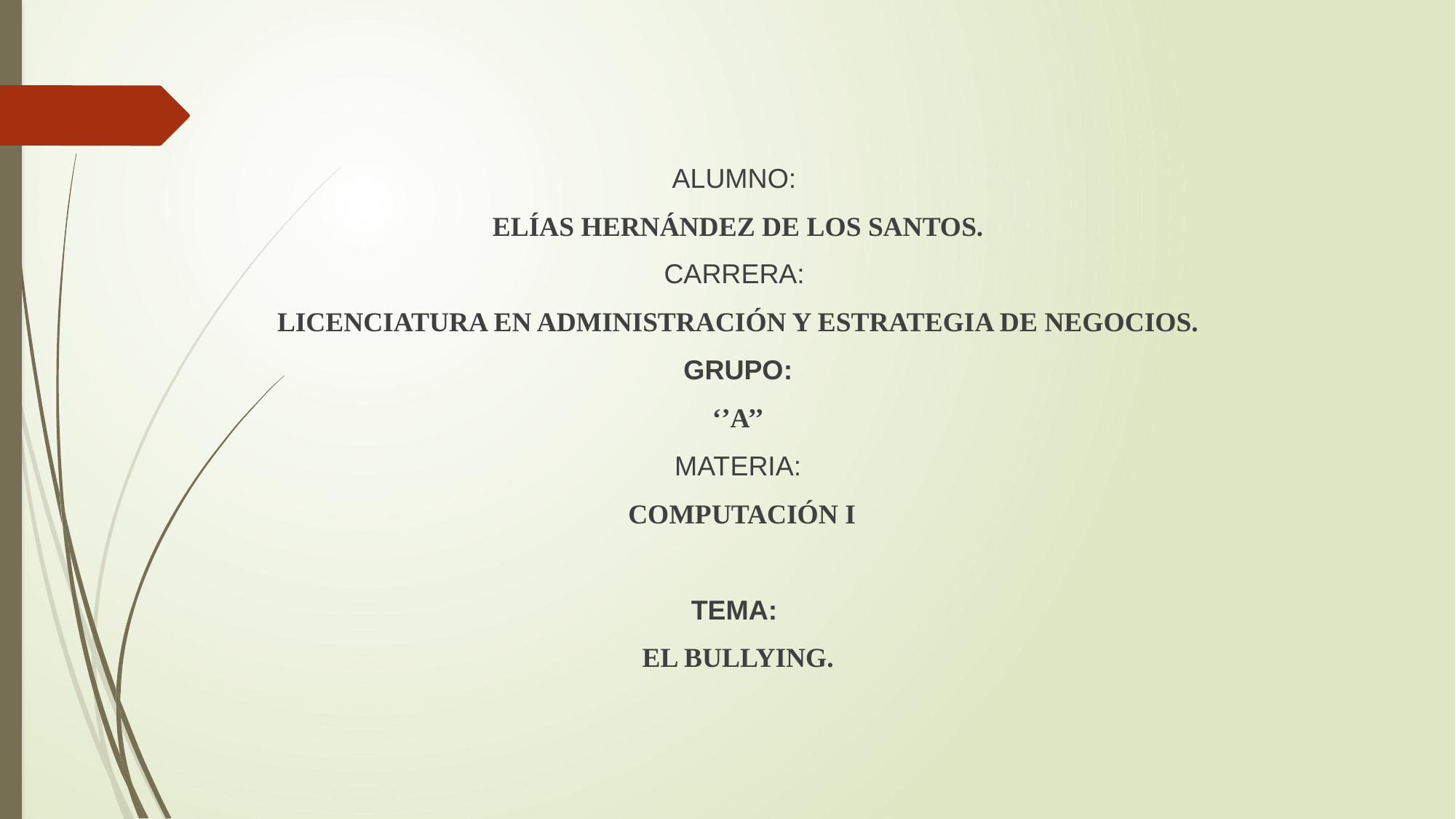

ALUMNO:
ELÍAS HERNÁNDEZ DE LOS SANTOS.
CARRERA:
LICENCIATURA EN ADMINISTRACIÓN Y ESTRATEGIA DE NEGOCIOS.
GRUPO:
‘’A’’
MATERIA:
 COMPUTACIÓN I

TEMA:
EL BULLYING.